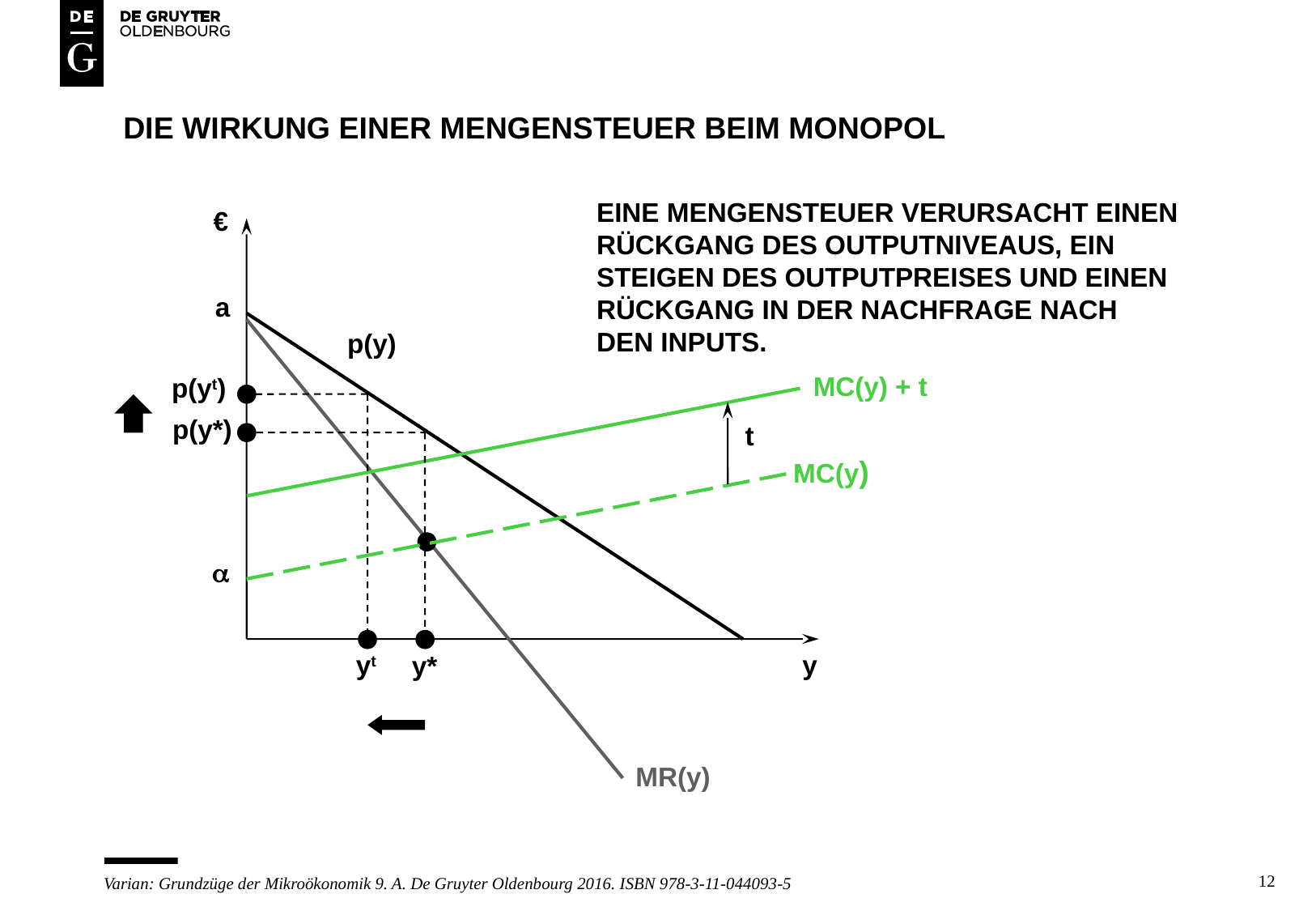

# DIE WIRKUNG EINER MENGENSTEUER BEIM MONOPOL

EINE MENGENSTEUER VERURSACHT EINEN
RÜCKGANG DES OUTPUTNIVEAUS, EIN
STEIGEN DES OUTPUTPREISES UND EINEN
RÜCKGANG IN DER NACHFRAGE NACH
DEN INPUTS.
€

a

p(y)
MC(y) + t
p(yt)

p(y*)
t

MC(y)

α

y
yt
y*

MR(y)
12
Varian: Grundzüge der Mikroökonomik 9. A. De Gruyter Oldenbourg 2016. ISBN 978-3-11-044093-5